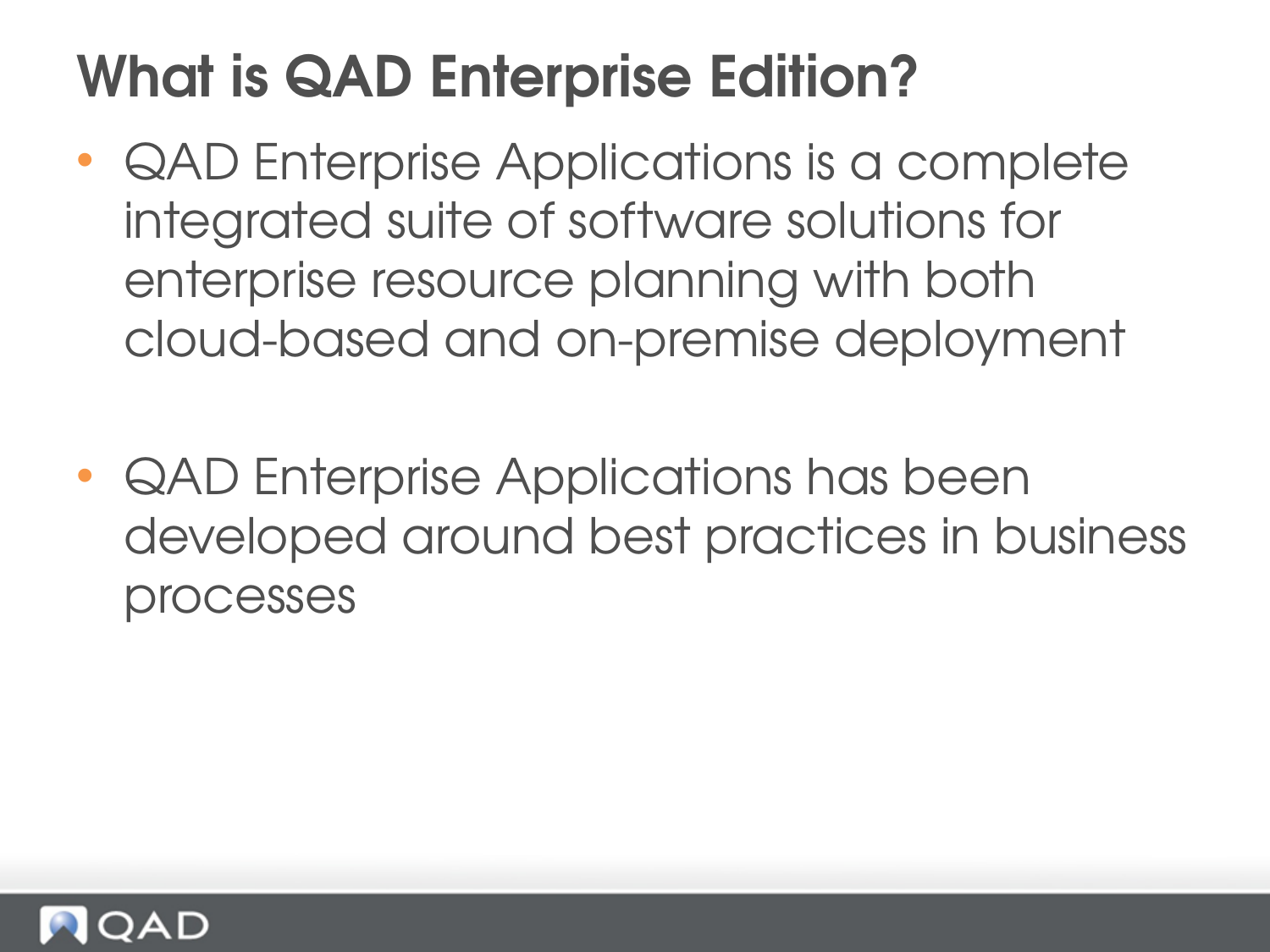

# What is QAD Enterprise Edition?
QAD Enterprise Applications is a complete integrated suite of software solutions for enterprise resource planning with both cloud-based and on-premise deployment

QAD Enterprise Applications has been developed around best practices in business processes